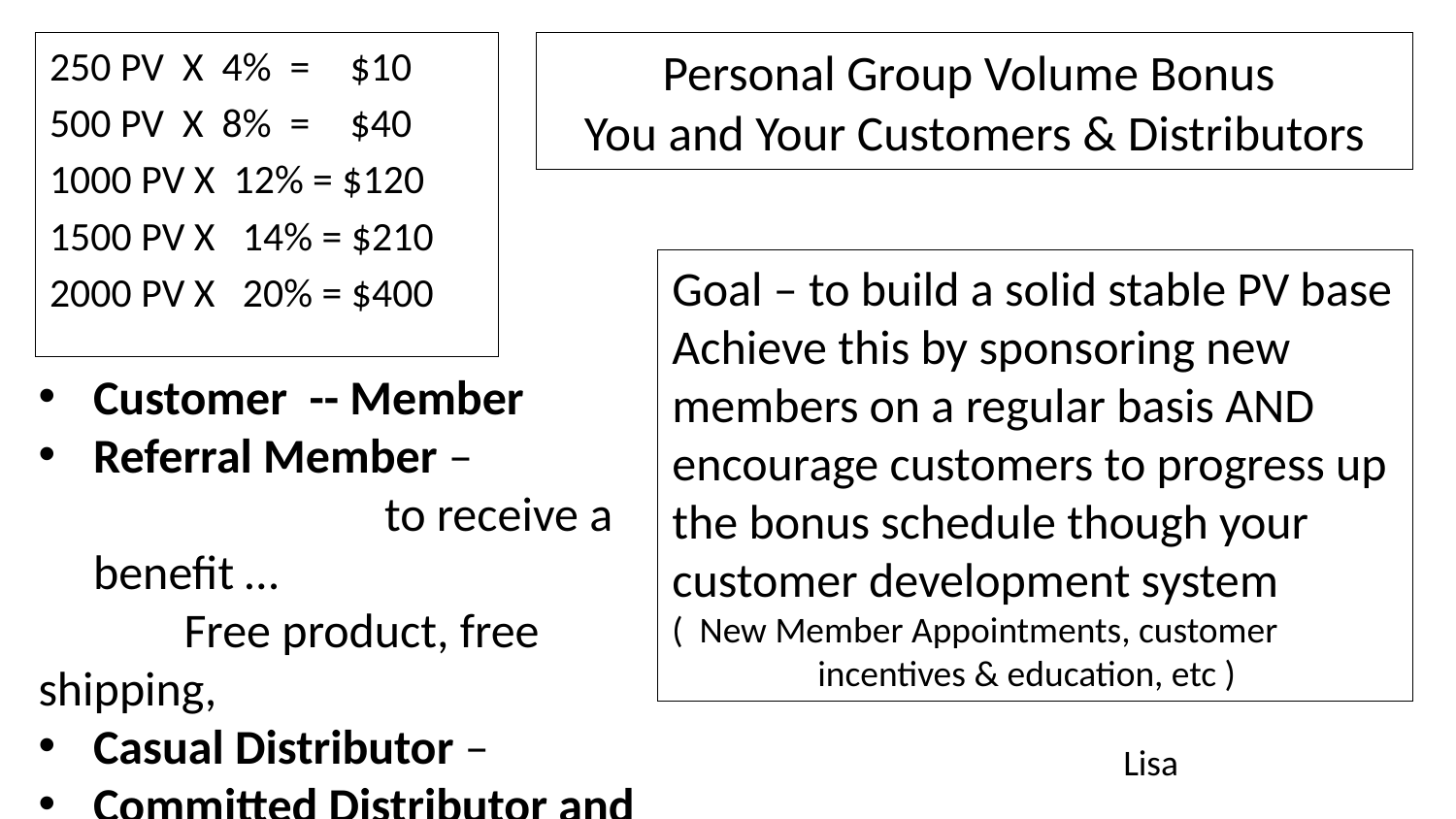

250 PV  X  4%  =	 $10
500 PV  X  8%  = 	 $40
1000 PV X  12% = $120
1500 PV X   14% = $210
2000 PV X   20% = $400
# Personal Group Volume Bonus You and Your Customers & Distributors
Goal – to build a solid stable PV base
Achieve this by sponsoring new members on a regular basis AND encourage customers to progress up the bonus schedule though your customer development system
(  New Member Appointments, customer 	incentives & education, etc )
Customer  -- Member
Referral Member – 			to receive a benefit …
	Free product, free shipping,
Casual Distributor –
Committed Distributor and Business Partner

Lisa